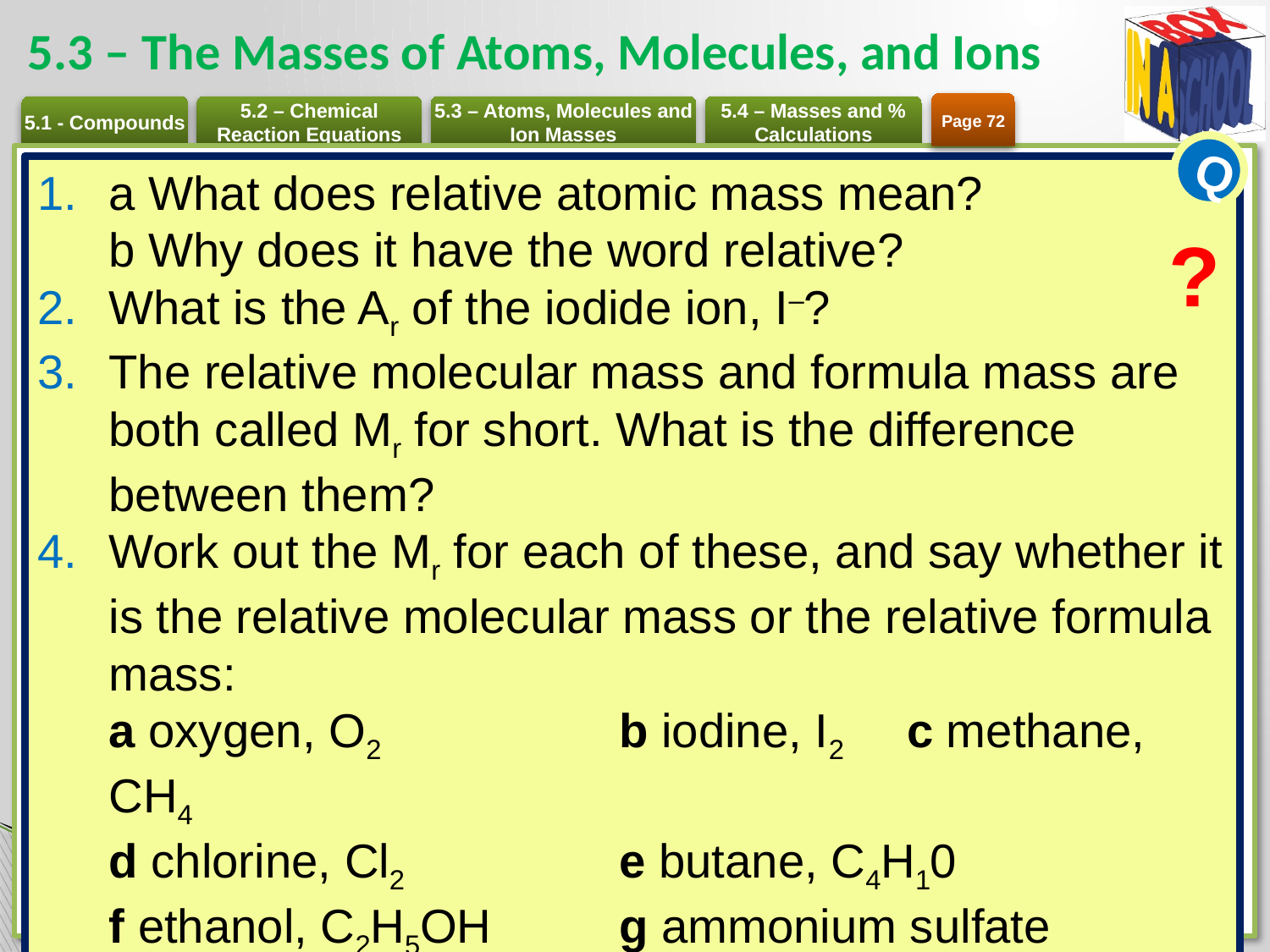

# 5.3 – The Masses of Atoms, Molecules, and Ions
Page 72
Q
a What does relative atomic mass mean?
b Why does it have the word relative?
What is the Ar of the iodide ion, I–?
The relative molecular mass and formula mass are both called Mr for short. What is the difference between them?
Work out the Mr for each of these, and say whether it is the relative molecular mass or the relative formula mass:
a oxygen, O2 	b iodine, I2 	c methane, CH4
d chlorine, Cl2 	e butane, C4H10
f ethanol, C2H5OH	g ammonium sulfate (NH4)2SO4
?